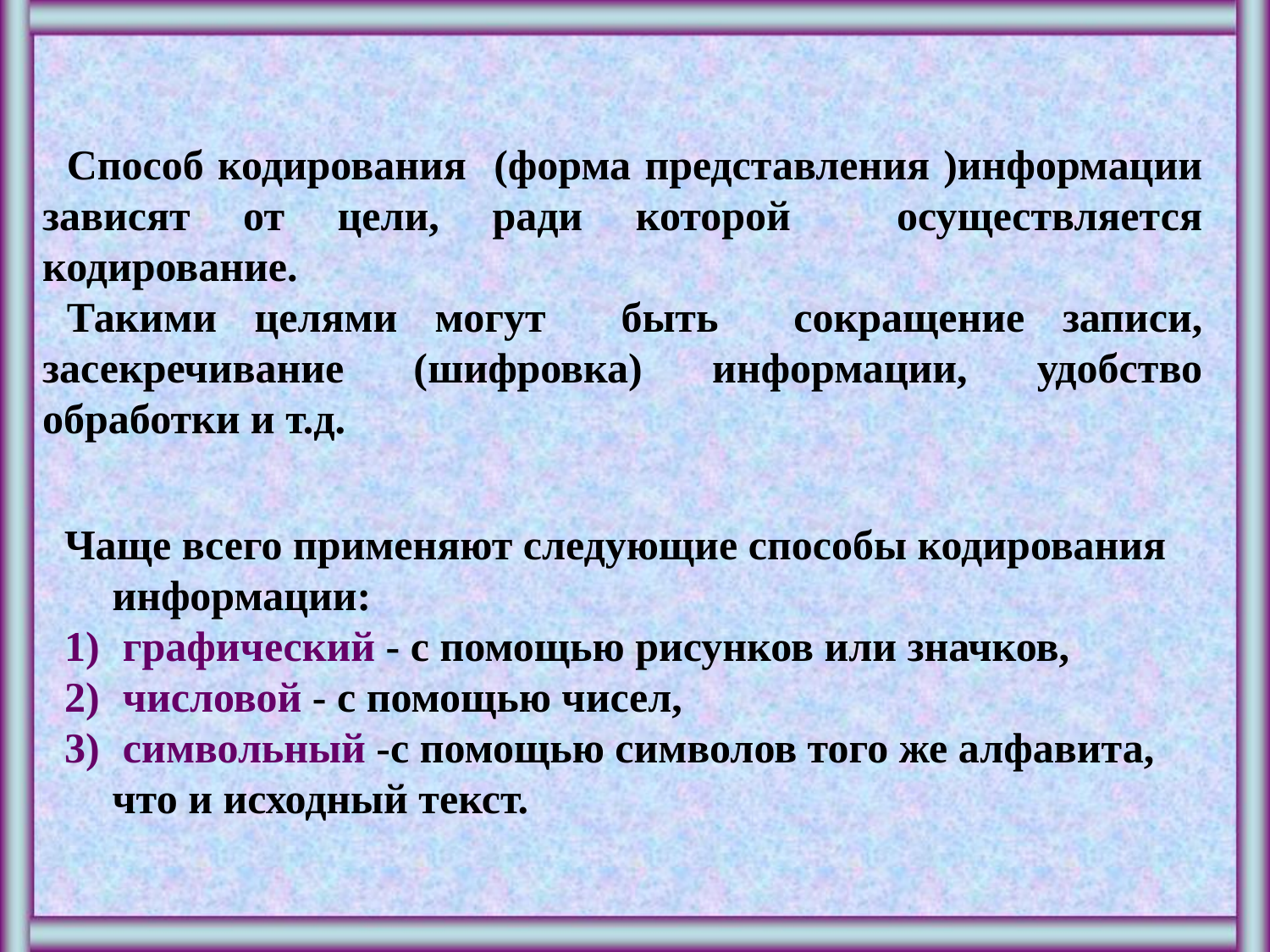

Способ кодирования  (форма представления )информации зависят от цели, ради которой  осуществляется кодирование.
Такими целями могут  быть  сокращение записи, засекречивание (шифровка) информации, удобство обработки и т.д.

Чаще всего применяют следующие способы кодирования информации:
 графический - с помощью рисунков или значков,
 числовой - с помощью чисел,
 символьный -с помощью символов того же алфавита, что и исходный текст.